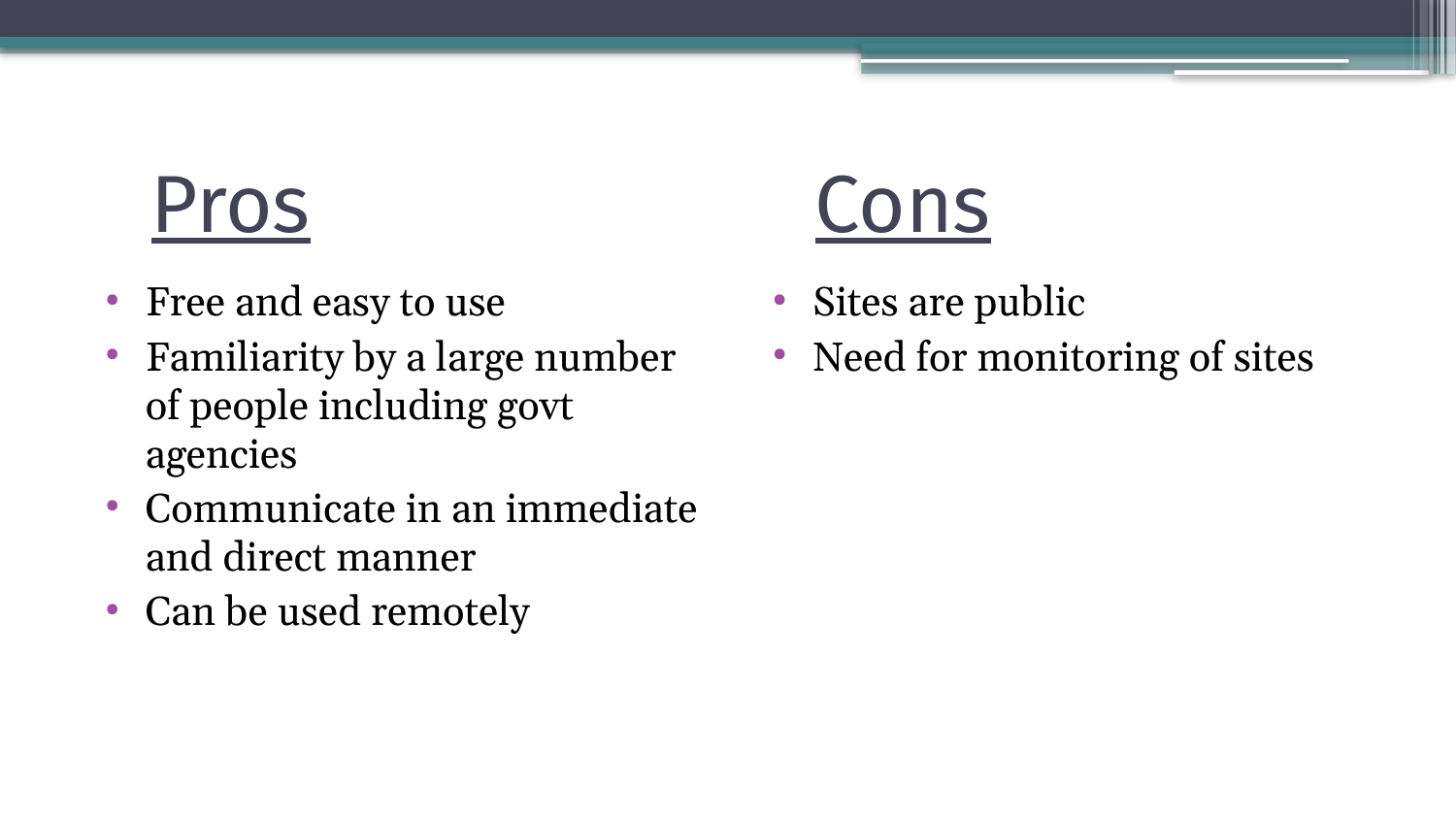

# Pros 				Cons
Free and easy to use
Familiarity by a large number of people including govt agencies
Communicate in an immediate and direct manner
Can be used remotely
Sites are public
Need for monitoring of sites